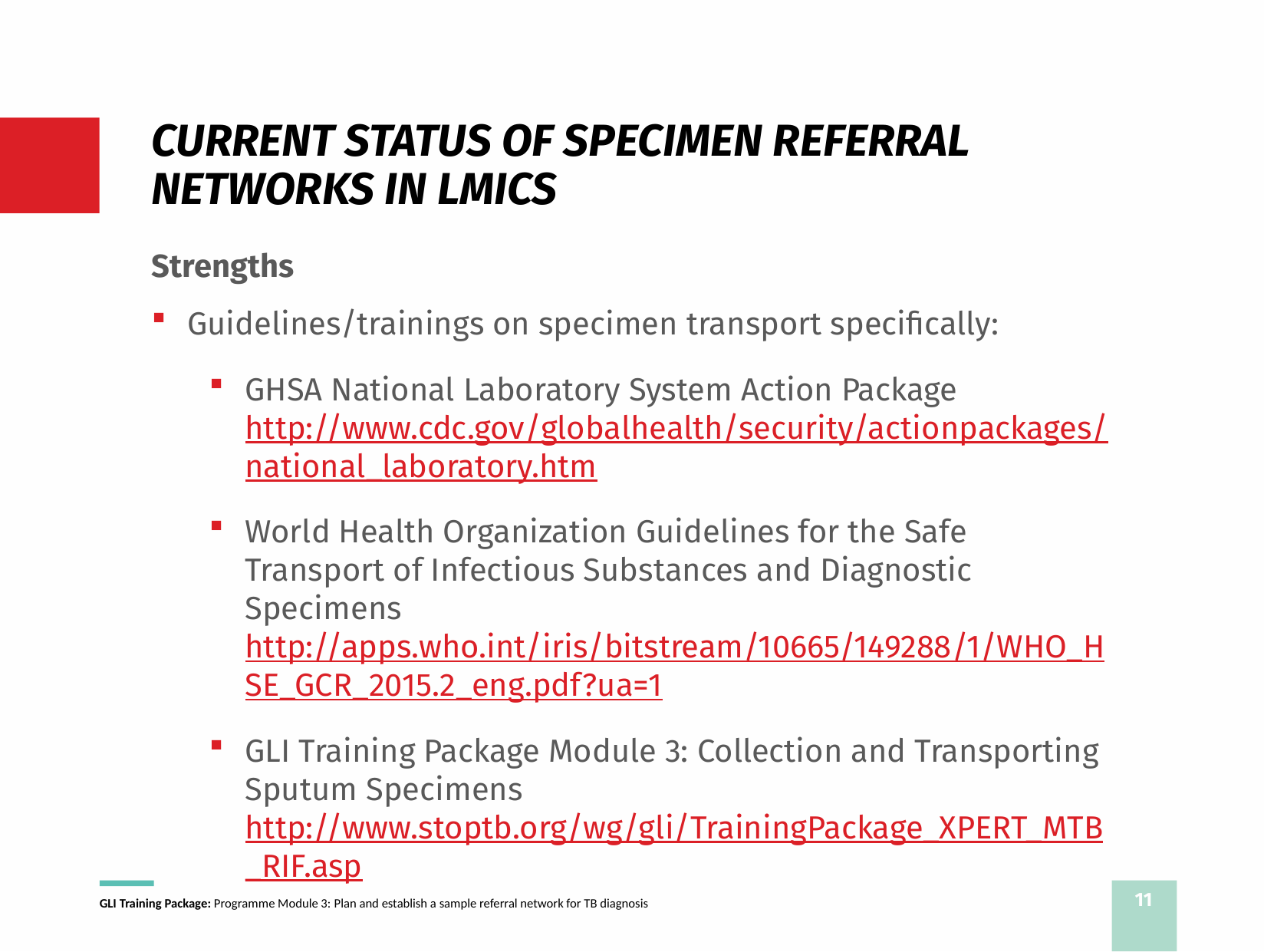

# CURRENT STATUS OF SPECIMEN REFERRAL NETWORKS IN LMICS
Strengths
Guidelines/trainings on specimen transport specifically:
GHSA National Laboratory System Action Package http://www.cdc.gov/globalhealth/security/actionpackages/national_laboratory.htm
World Health Organization Guidelines for the Safe Transport of Infectious Substances and Diagnostic Specimens http://apps.who.int/iris/bitstream/10665/149288/1/WHO_HSE_GCR_2015.2_eng.pdf?ua=1
GLI Training Package Module 3: Collection and Transporting Sputum Specimens http://www.stoptb.org/wg/gli/TrainingPackage_XPERT_MTB_RIF.asp